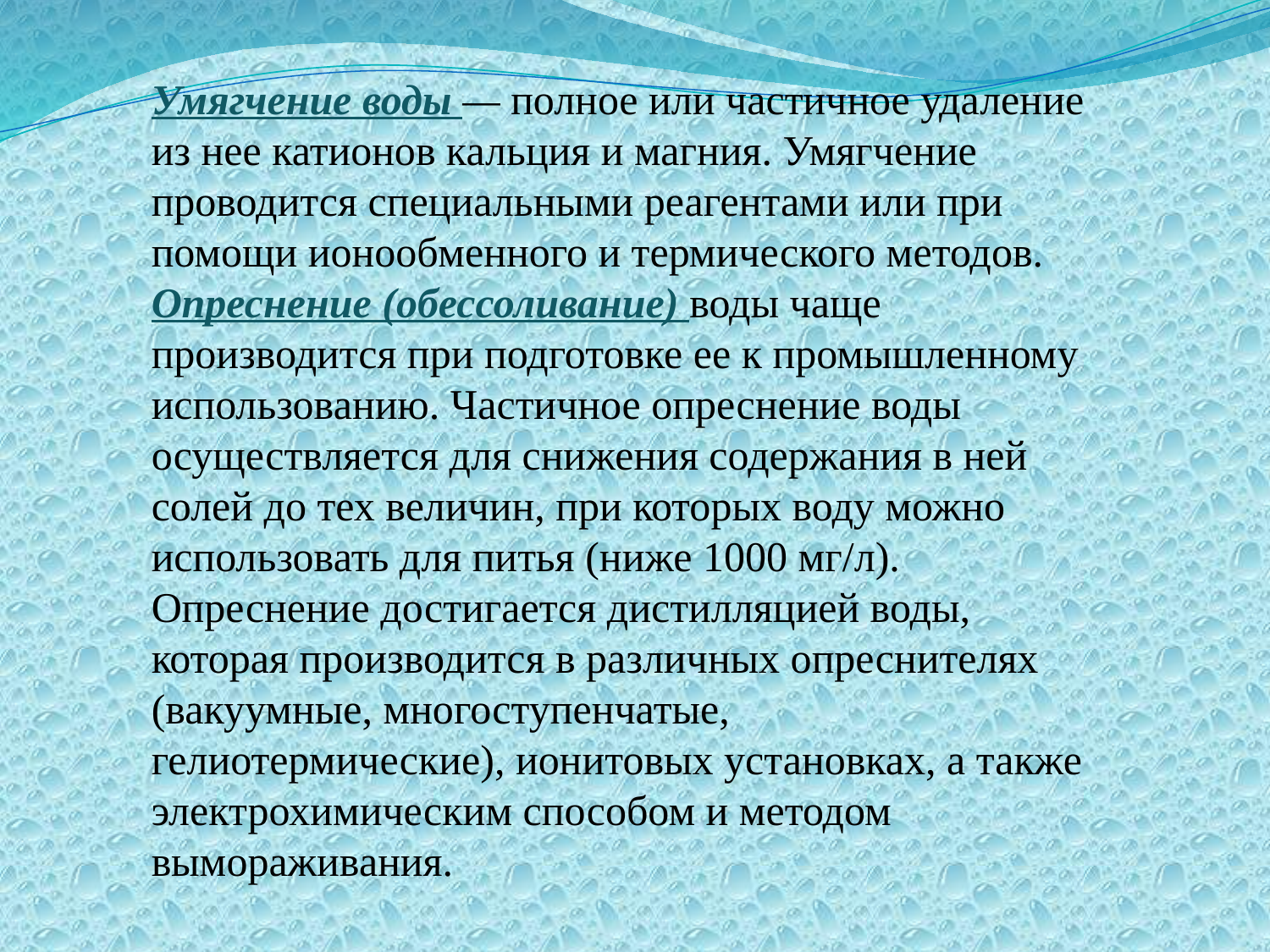

Умягчение воды — полное или частичное удаление из нее катионов кальция и магния. Умягчение проводится специальными реагентами или при помощи ионообменного и термического методов.
Опреснение (обессоливание) воды чаще
производится при подготовке ее к промышленному использованию. Частичное опреснение воды осуществляется для снижения содержания в ней солей до тех величин, при которых воду можно использовать для питья (ниже 1000 мг/л). Опреснение достигается дистилляцией воды, которая производится в различных опреснителях (вакуумные, многоступенчатые, гелиотермические), ионитовых установках, а также электрохимическим способом и методом вымораживания.